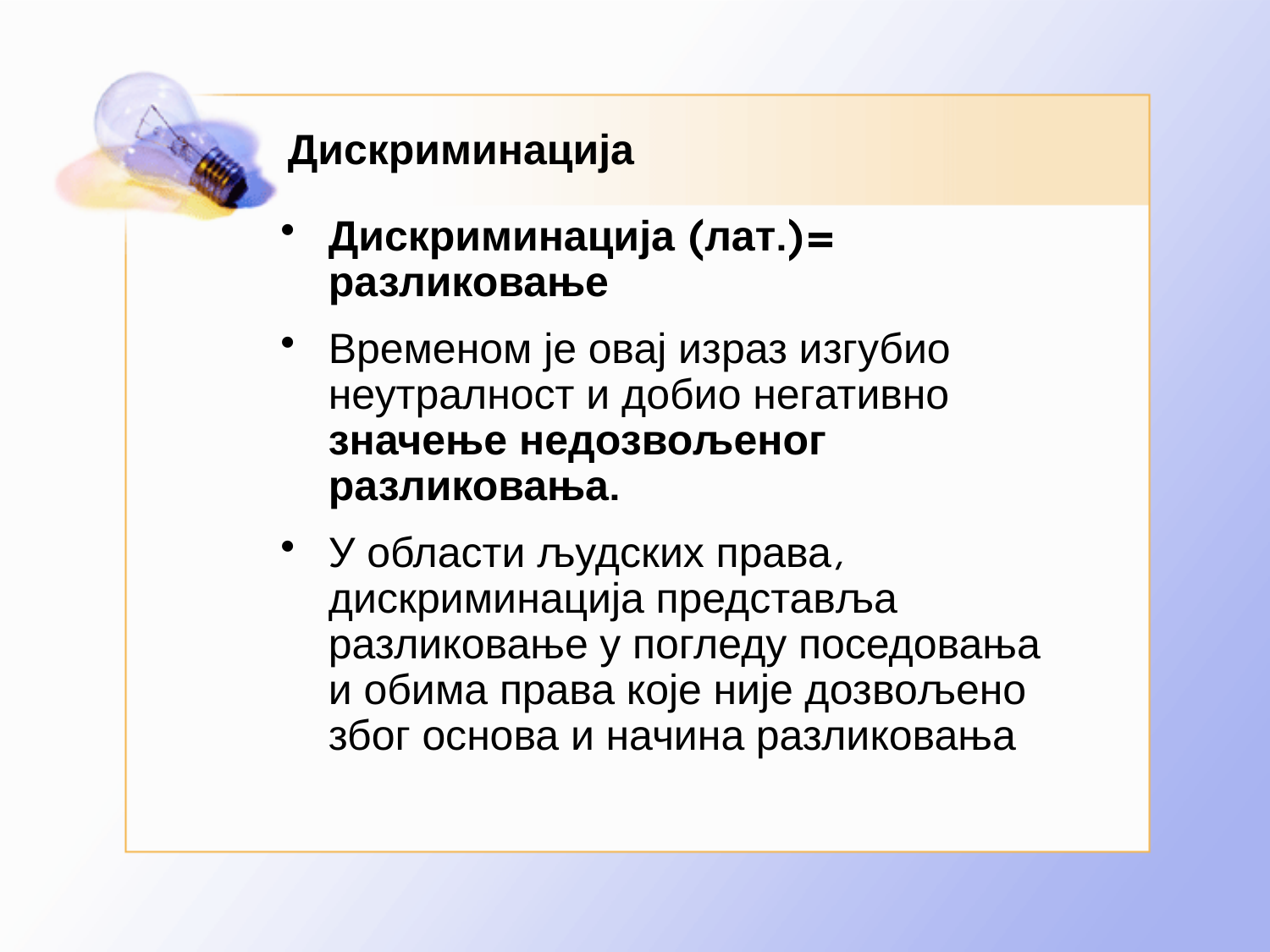

# Дискриминација
Дискриминација (лат.)= разликовање
Временом је овај израз изгубио неутралност и добио негативно значење недозвољеног разликовања.
У области људских права, дискриминација представља разликовање у погледу поседовања и обима права које није дозвољено због основа и начина разликовања